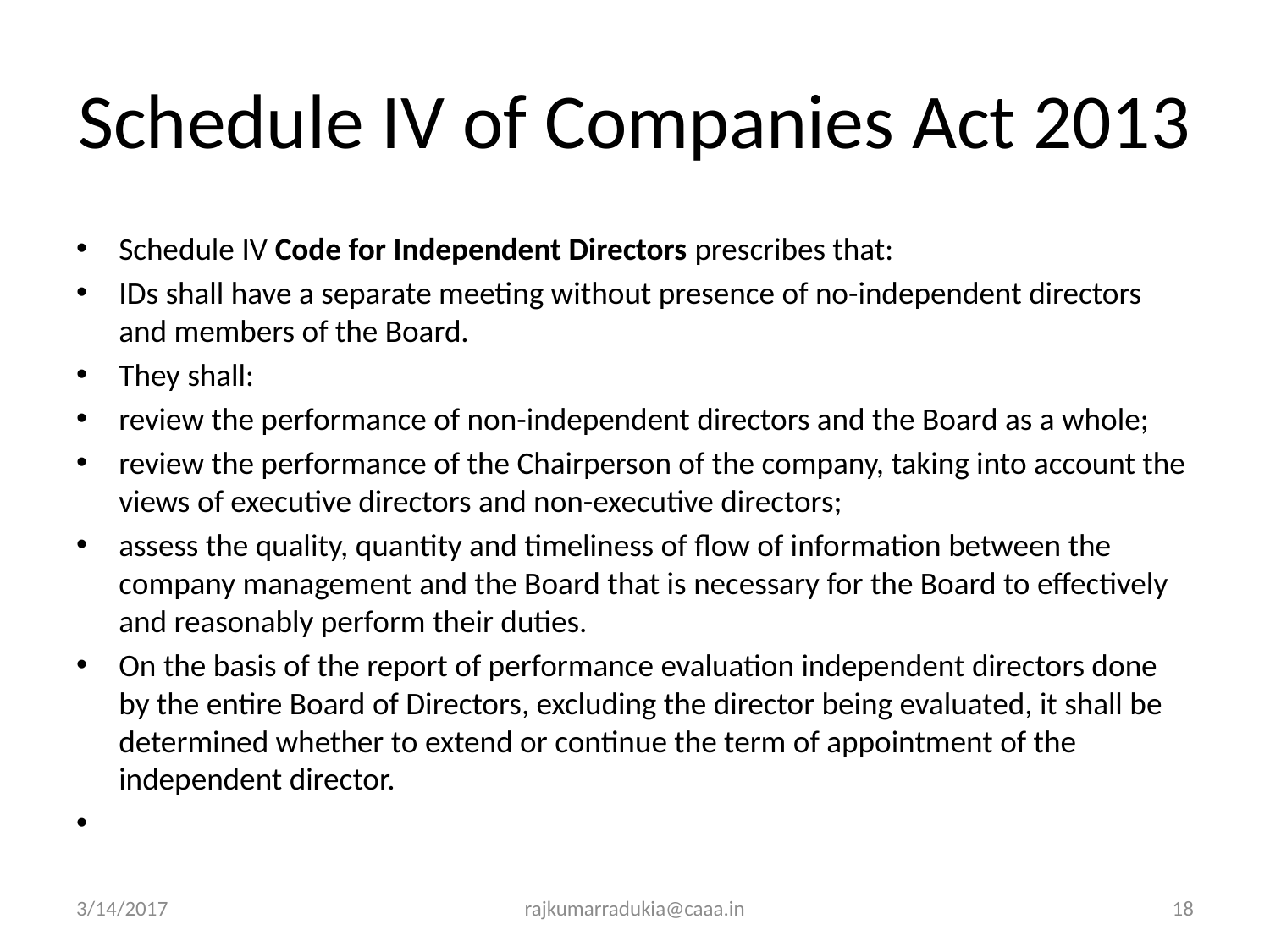

# Schedule IV of Companies Act 2013
Schedule IV Code for Independent Directors prescribes that:
IDs shall have a separate meeting without presence of no-independent directors and members of the Board.
They shall:
review the performance of non-independent directors and the Board as a whole;
review the performance of the Chairperson of the company, taking into account the views of executive directors and non-executive directors;
assess the quality, quantity and timeliness of flow of information between the company management and the Board that is necessary for the Board to effectively and reasonably perform their duties.
On the basis of the report of performance evaluation independent directors done by the entire Board of Directors, excluding the director being evaluated, it shall be determined whether to extend or continue the term of appointment of the independent director.

3/14/2017
rajkumarradukia@caaa.in
18